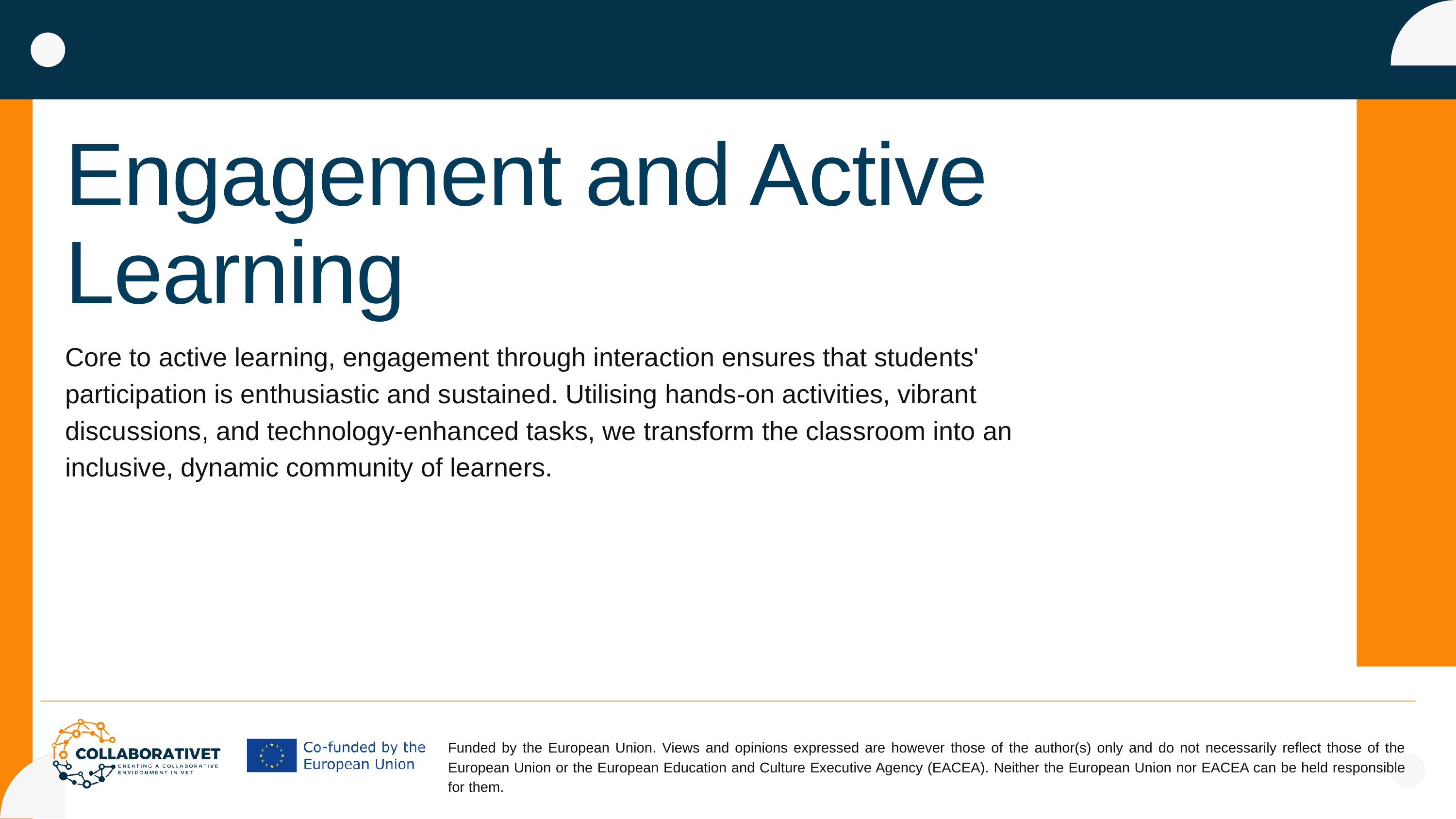

Engagement and Active Learning
Core to active learning, engagement through interaction ensures that students' participation is enthusiastic and sustained. Utilising hands-on activities, vibrant discussions, and technology-enhanced tasks, we transform the classroom into an inclusive, dynamic community of learners.

Funded by the European Union. Views and opinions expressed are however those of the author(s) only and do not necessarily reflect those of the European Union or the European Education and Culture Executive Agency (EACEA). Neither the European Union nor EACEA can be held responsible for them.